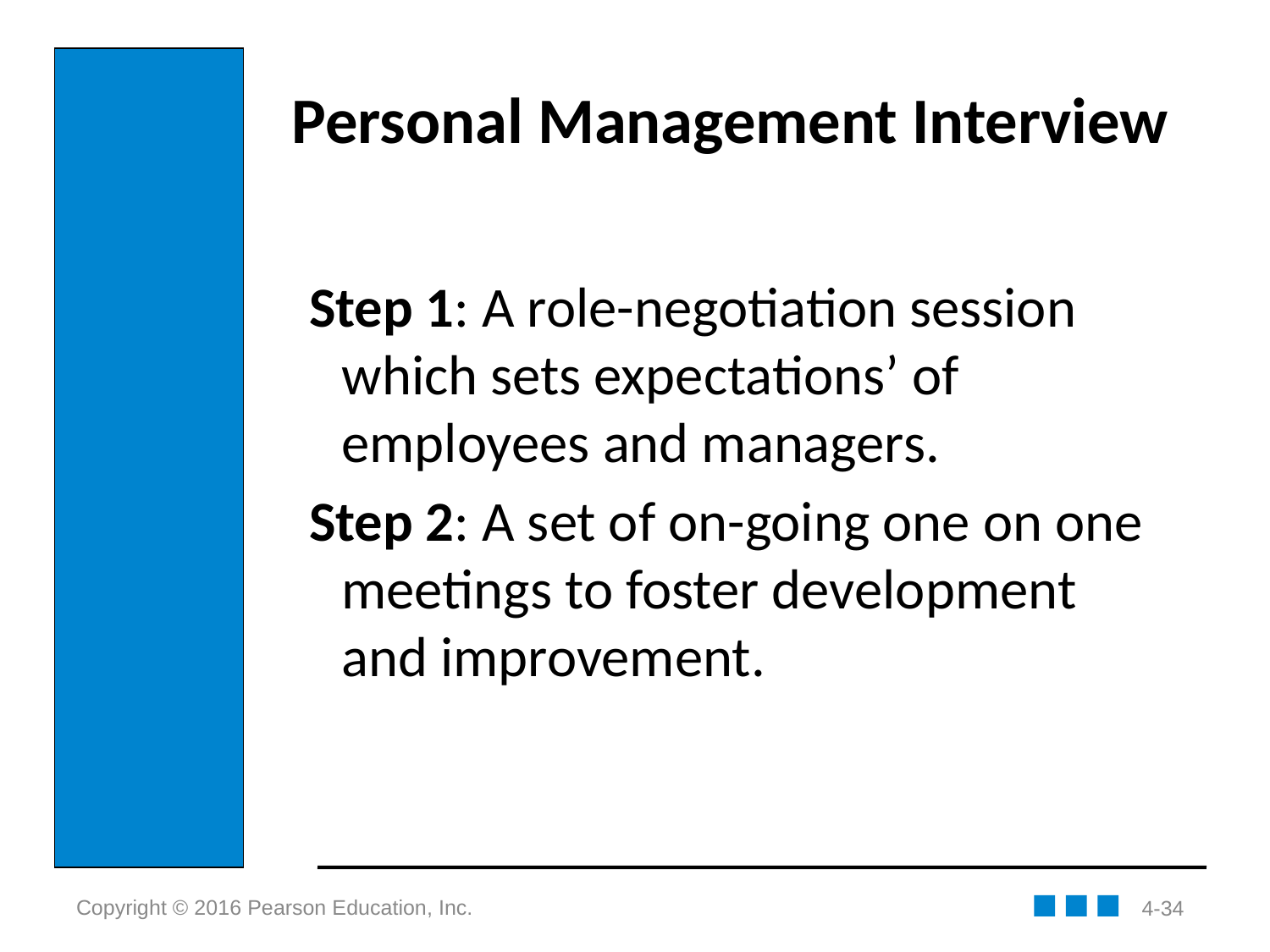

# Personal Management Interview

Step 1: A role-negotiation session which sets expectations’ of employees and managers.
Step 2: A set of on-going one on one meetings to foster development and improvement.

4-34
Copyright © 2016 Pearson Education, Inc.